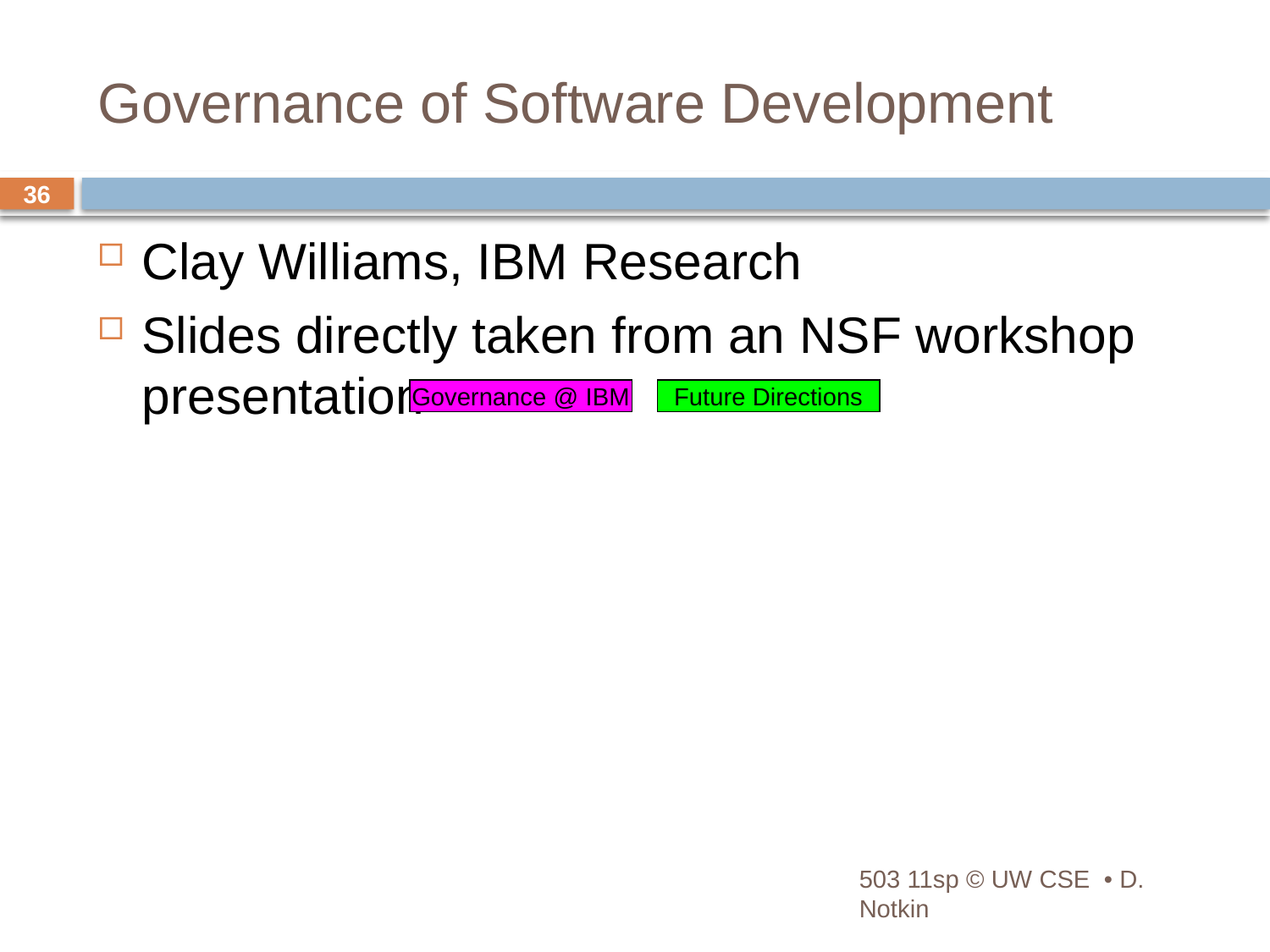

# Governance of Software Development
36
Clay Williams, IBM Research
Slides directly taken from an NSF workshop presentation

Governance @ IBM
Future Directions
503 11sp © UW CSE  • D. Notkin